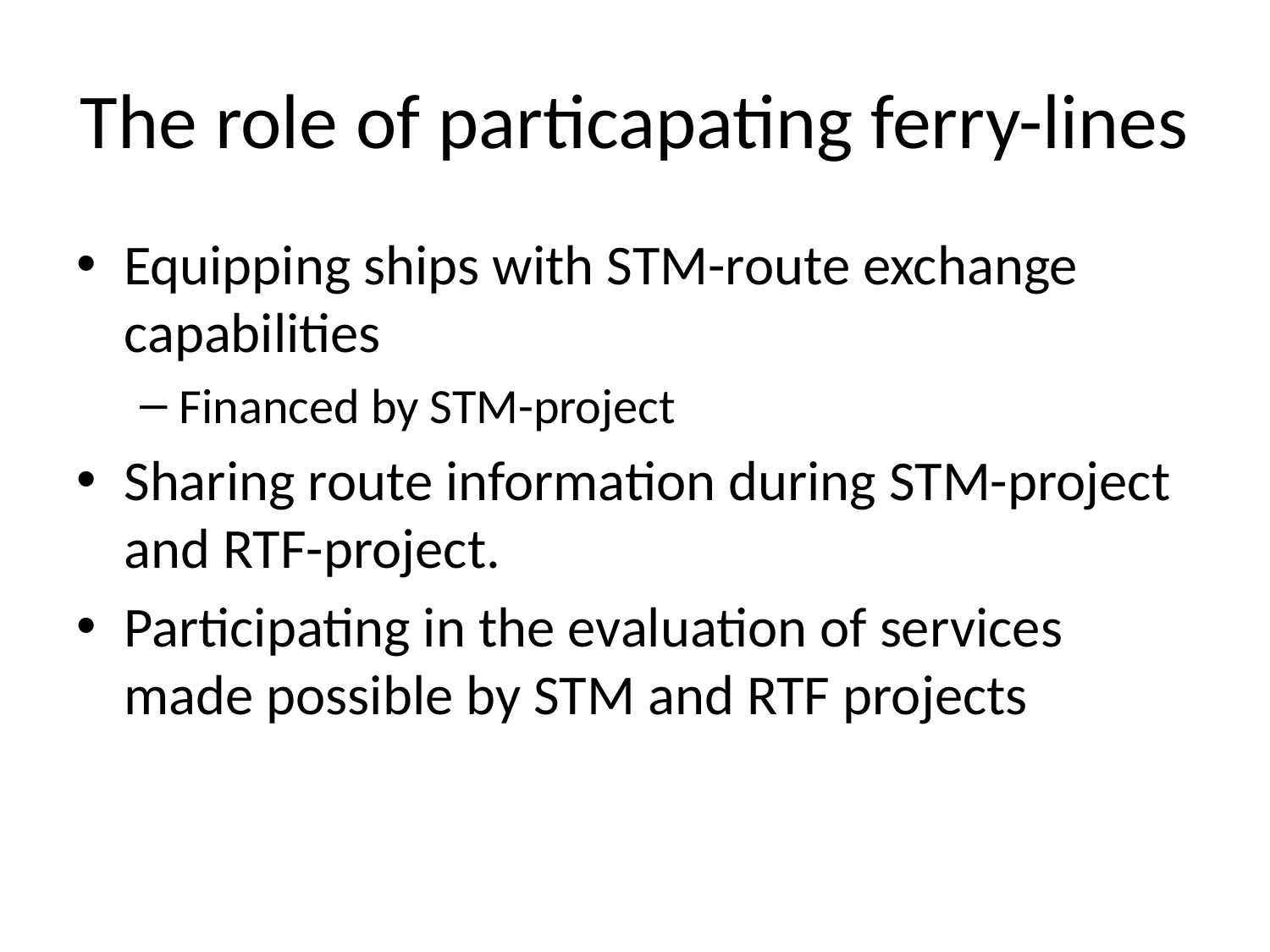

# The role of particapating ferry-lines
Equipping ships with STM-route exchange capabilities
Financed by STM-project
Sharing route information during STM-project and RTF-project.
Participating in the evaluation of services made possible by STM and RTF projects